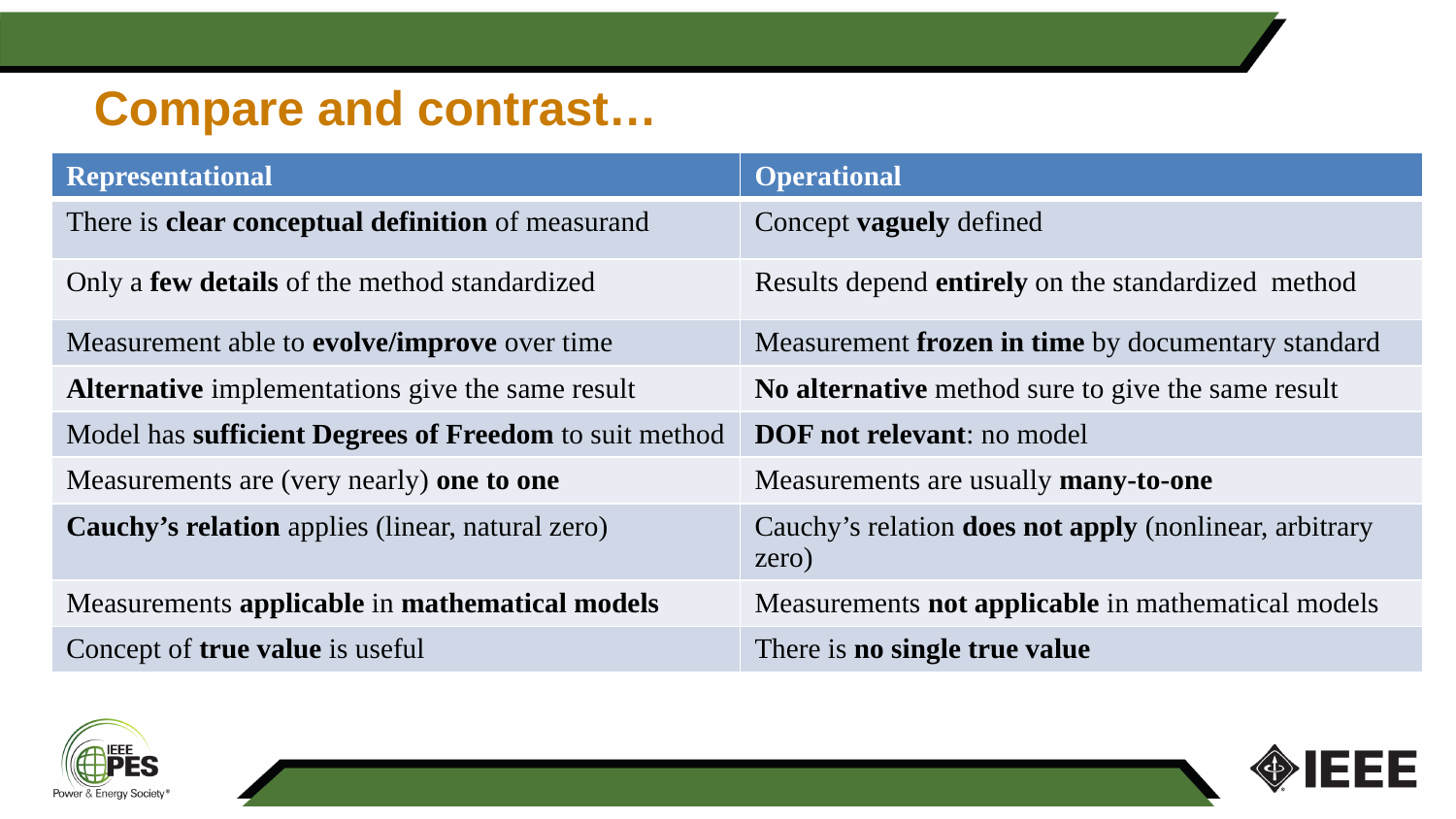

10
# Compare and contrast…
| Representational | Operational |
| --- | --- |
| There is clear conceptual definition of measurand | Concept vaguely defined |
| Only a few details of the method standardized | Results depend entirely on the standardized method |
| Measurement able to evolve/improve over time | Measurement frozen in time by documentary standard |
| Alternative implementations give the same result | No alternative method sure to give the same result |
| Model has sufficient Degrees of Freedom to suit method | DOF not relevant: no model |
| Measurements are (very nearly) one to one | Measurements are usually many-to-one |
| Cauchy’s relation applies (linear, natural zero) | Cauchy’s relation does not apply (nonlinear, arbitrary zero) |
| Measurements applicable in mathematical models | Measurements not applicable in mathematical models |
| Concept of true value is useful | There is no single true value |